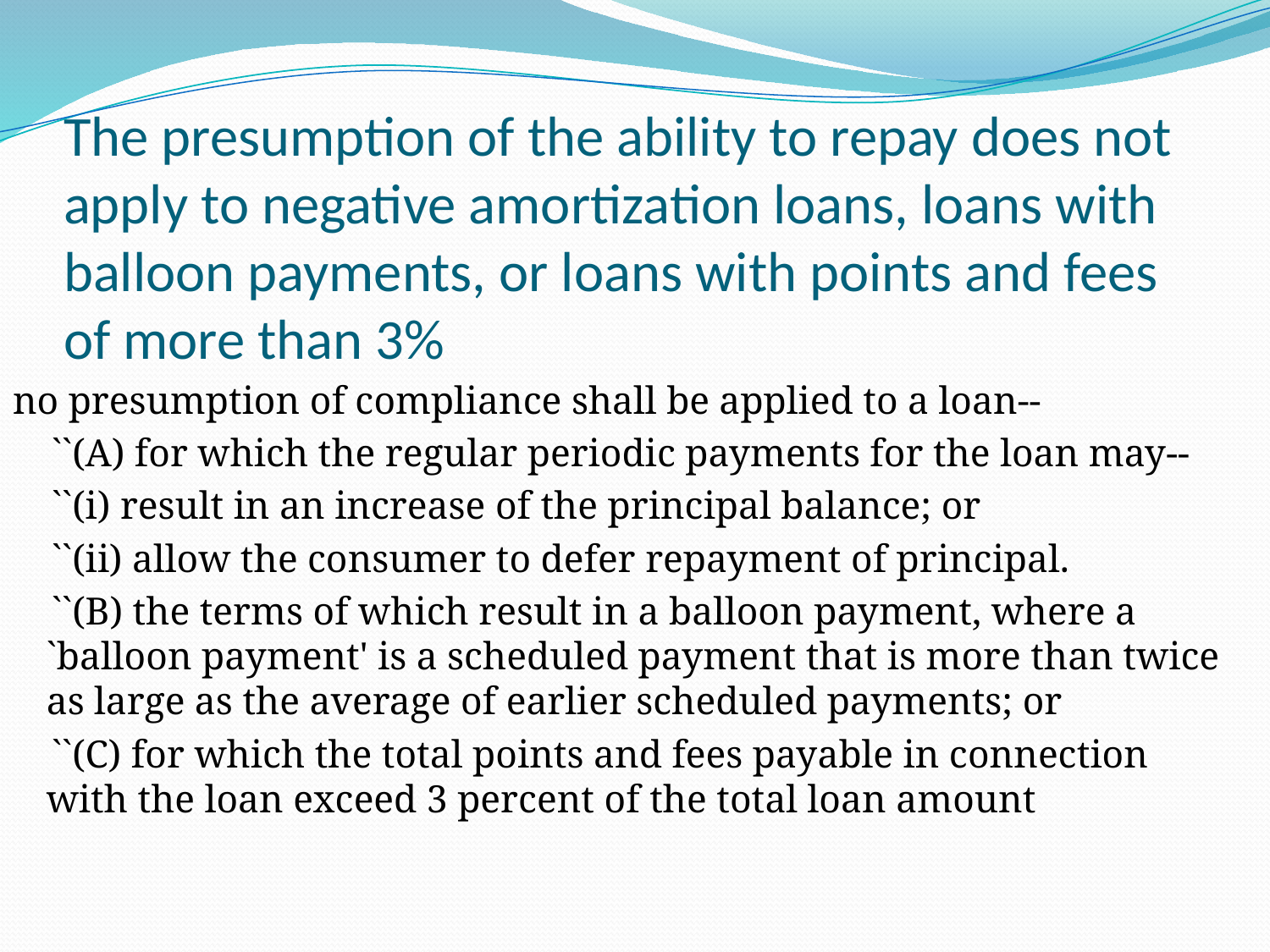

The presumption of the ability to repay does not apply to negative amortization loans, loans with balloon payments, or loans with points and fees of more than 3%
no presumption of compliance shall be applied to a loan--
    ``(A) for which the regular periodic payments for the loan may--
    ``(i) result in an increase of the principal balance; or
    ``(ii) allow the consumer to defer repayment of principal.
    ``(B) the terms of which result in a balloon payment, where a `balloon payment' is a scheduled payment that is more than twice as large as the average of earlier scheduled payments; or
    ``(C) for which the total points and fees payable in connection with the loan exceed 3 percent of the total loan amount